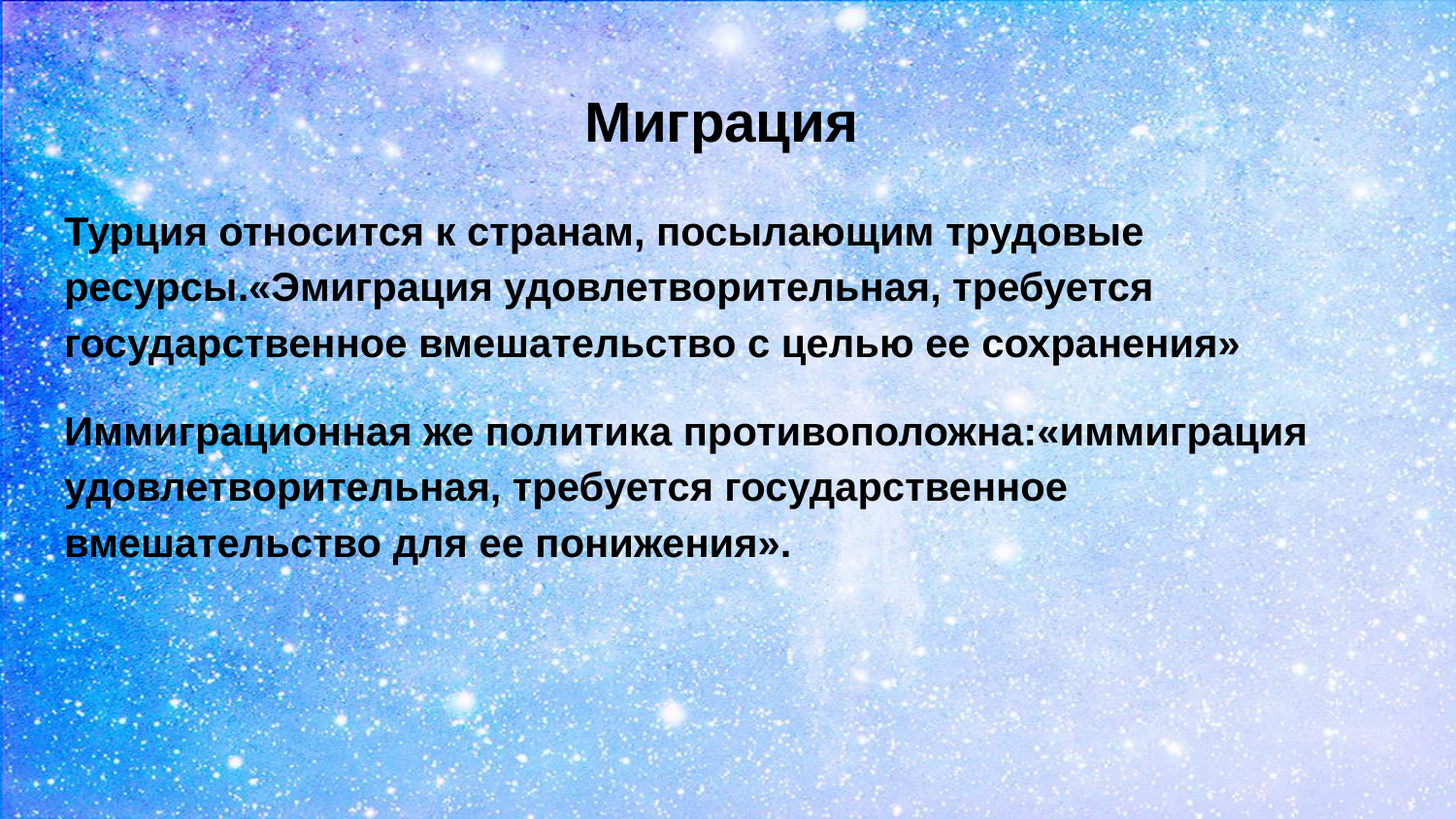

# Миграция
Турция относится к странам, посылающим трудовые ресурсы.«Эмиграция удовлетворительная, требуется государственное вмешательство с целью ее сохранения»
Иммиграционная же политика противоположна:«иммиграция удовлетворительная, требуется государственное вмешательство для ее понижения».